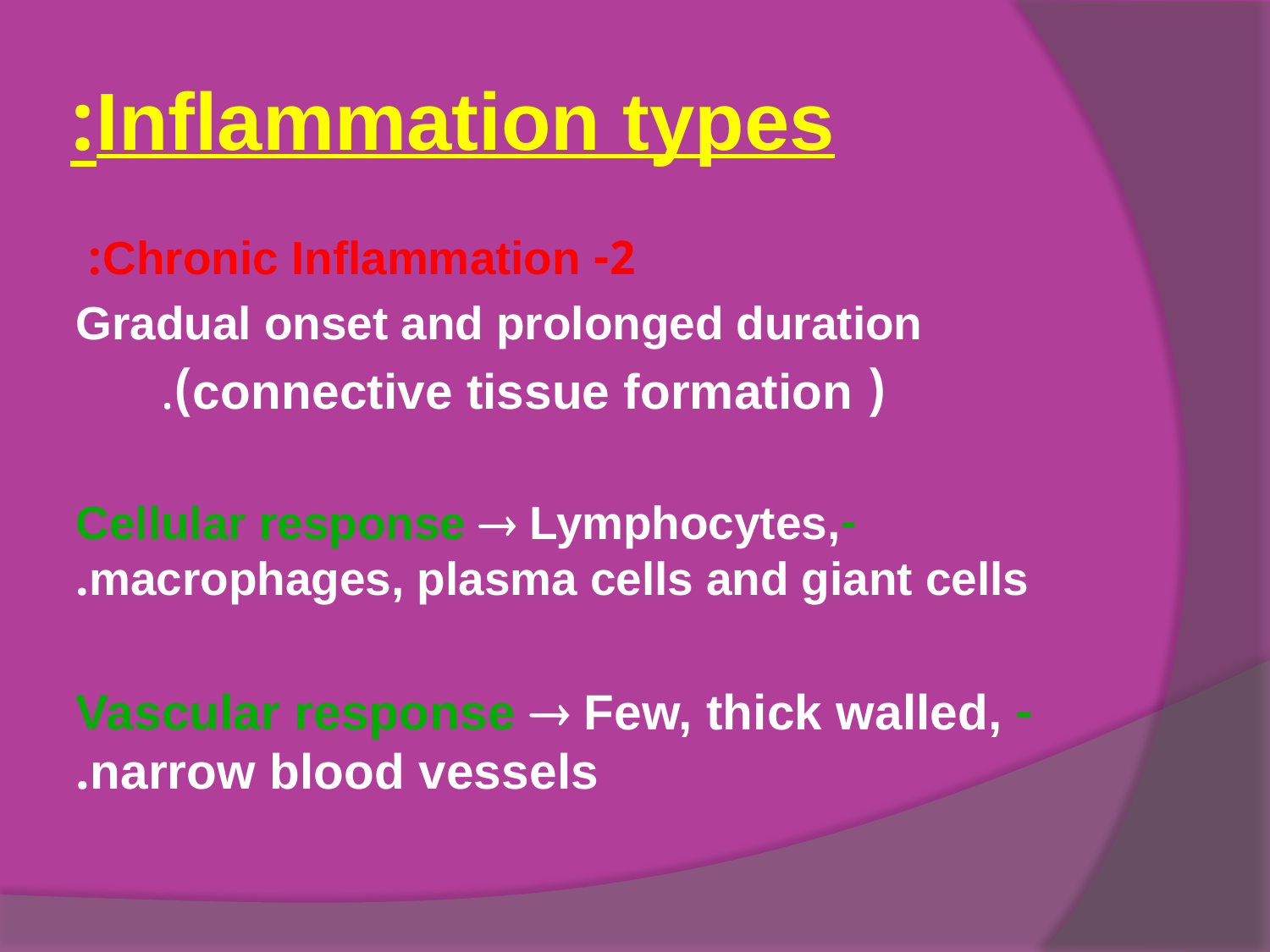

# Inflammation types:
2- Chronic Inflammation:
 Gradual onset and prolonged duration
( connective tissue formation).

-Cellular response → Lymphocytes, macrophages, plasma cells and giant cells.

- Vascular response → Few, thick walled, narrow blood vessels.